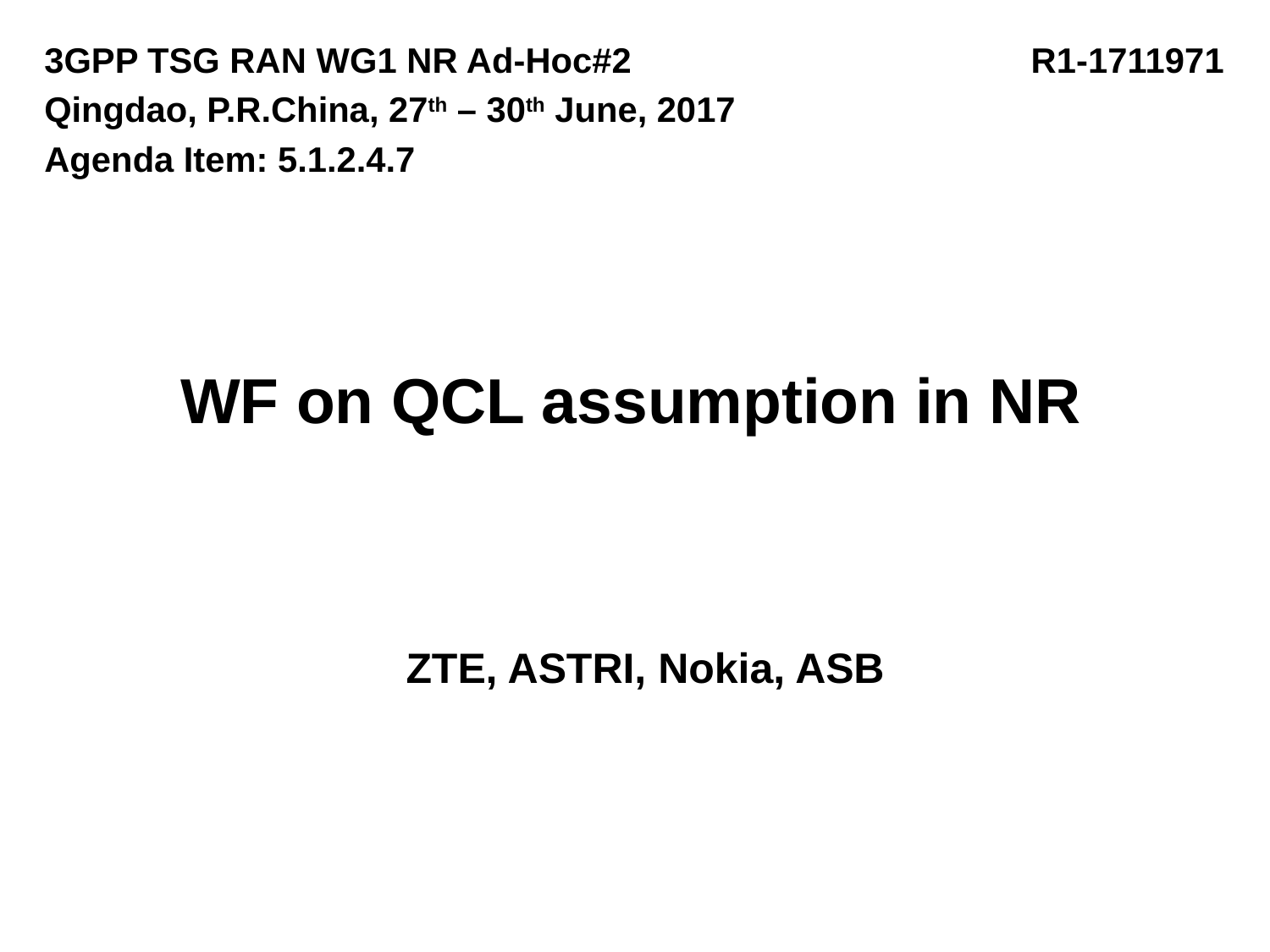

3GPP TSG RAN WG1 NR Ad-Hoc#2                                         R1-1711971
Qingdao, P.R.China, 27th – 30th June, 2017
Agenda Item: 5.1.2.4.7

# WF on QCL assumption in NR
ZTE, ASTRI, Nokia, ASB